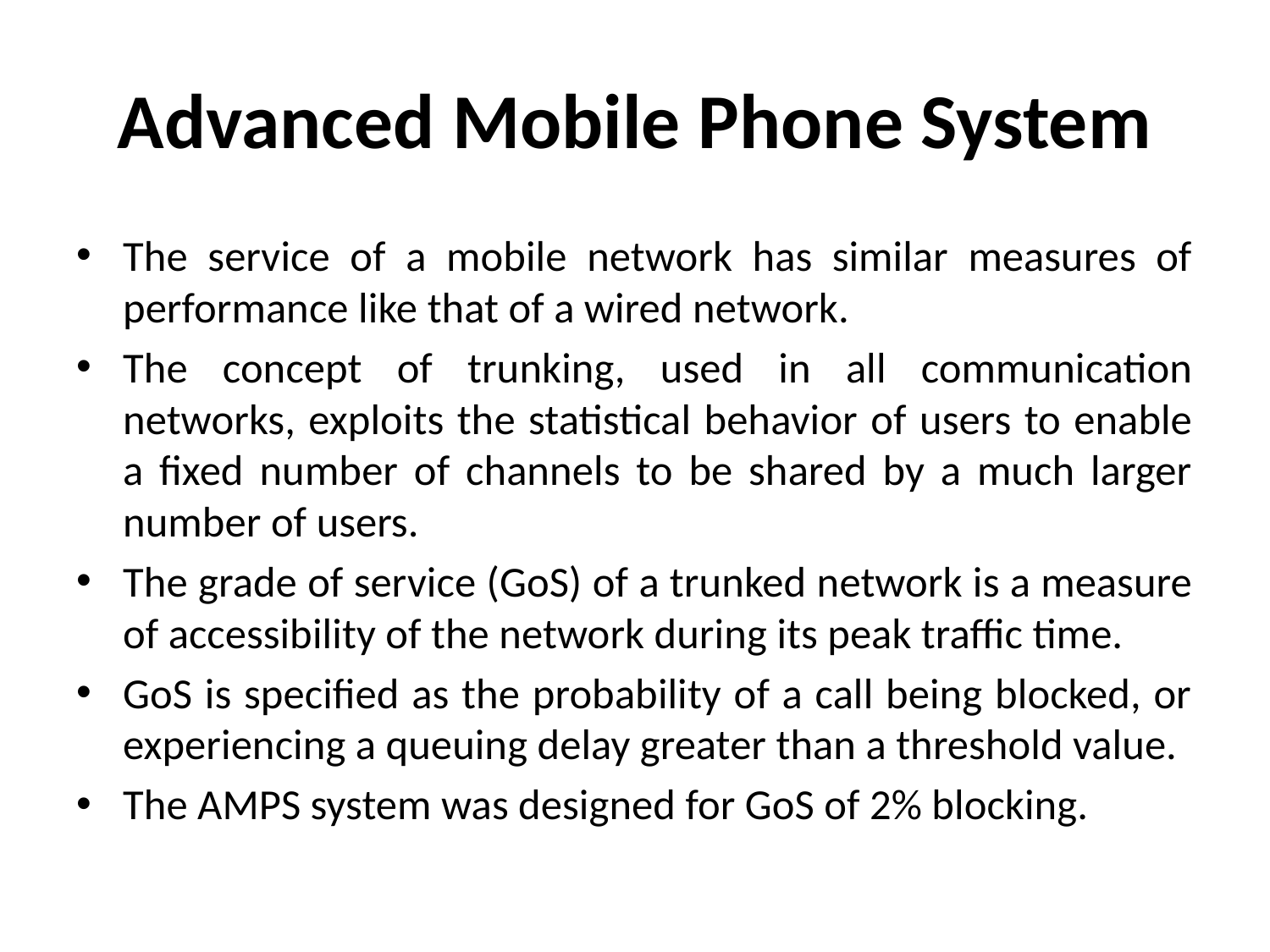

# Advanced Mobile Phone System
The service of a mobile network has similar measures of performance like that of a wired network.
The concept of trunking, used in all communication networks, exploits the statistical behavior of users to enable a fixed number of channels to be shared by a much larger number of users.
The grade of service (GoS) of a trunked network is a measure of accessibility of the network during its peak traffic time.
GoS is specified as the probability of a call being blocked, or experiencing a queuing delay greater than a threshold value.
The AMPS system was designed for GoS of 2% blocking.